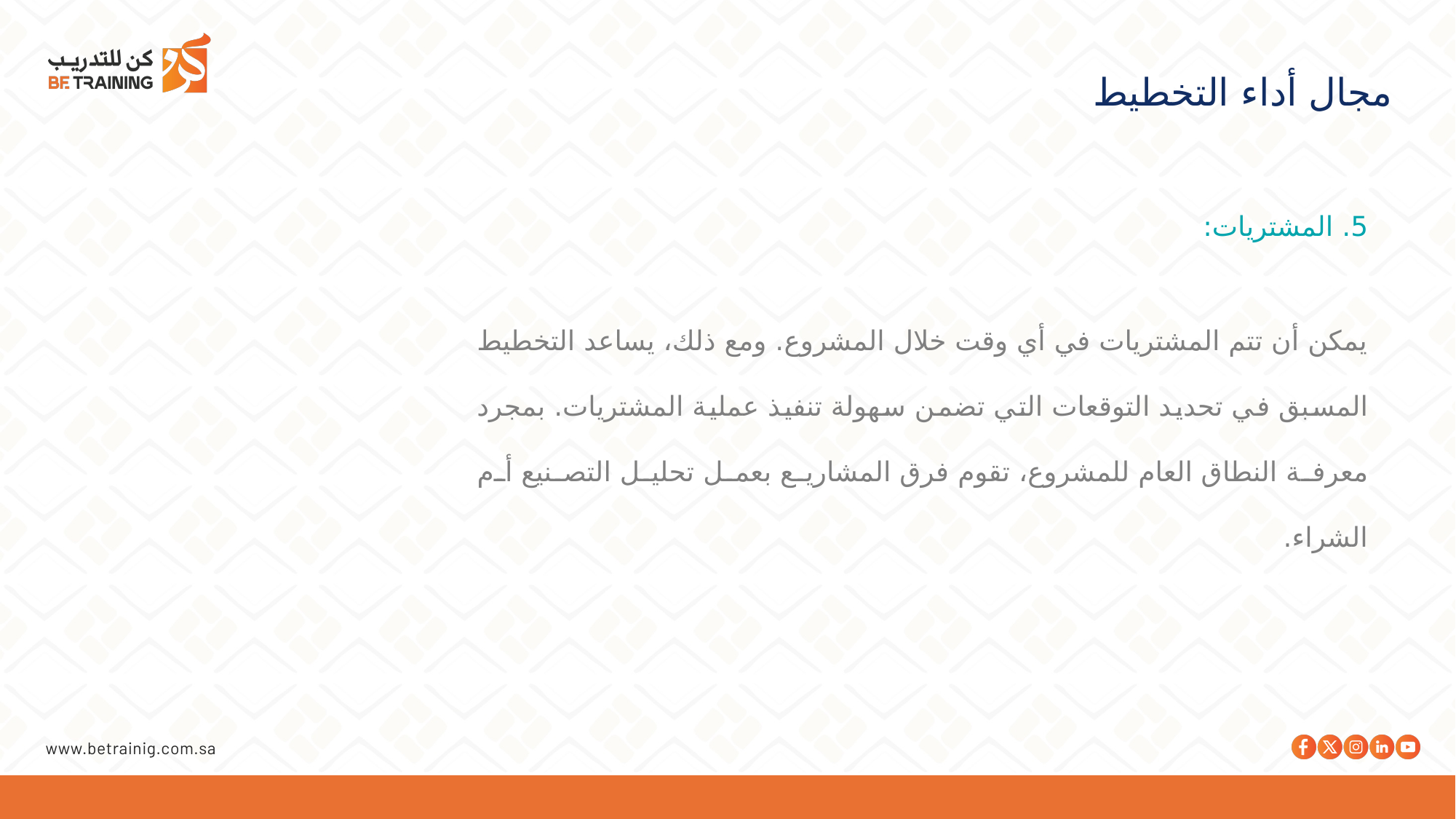

مجال أداء التخطيط
5. المشتريات:

يمكن أن تتم المشتريات في أي وقت خلال المشروع. ومع ذلك، يساعد التخطيط المسبق في تحديد التوقعات التي تضمن سهولة تنفيذ عملية المشتريات. بمجرد معرفة النطاق العام للمشروع، تقوم فرق المشاريع بعمل تحليل التصنيع أم الشراء.